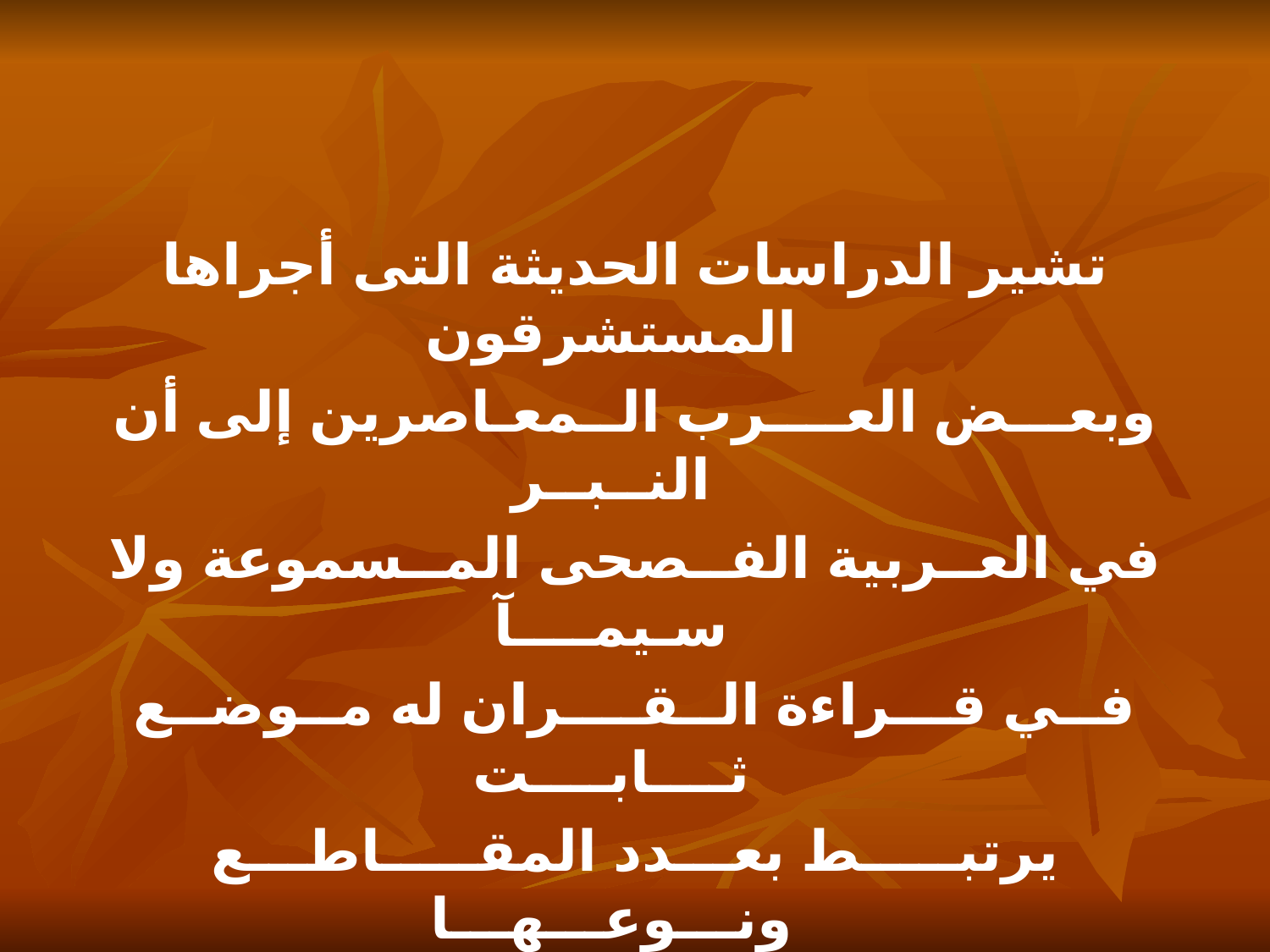

تشير الدراسات الحديثة التى أجراها المستشرقون
وبعـــض العــــرب الــمعـاصرين إلى أن النــبــر
في العــربية الفــصحى المــسموعة ولا سـيمــــآ
فــي قـــراءة الــقــــران له مــوضــع ثــــابــــت
يرتبـــــط بعـــدد المقـــــاطـــع ونـــوعـــهـــا
ويرى الدكـــتـــور تــمام ان النــــبــــر فـــي
الكلمات العربية من وظيفـة الصيغة الصرفية